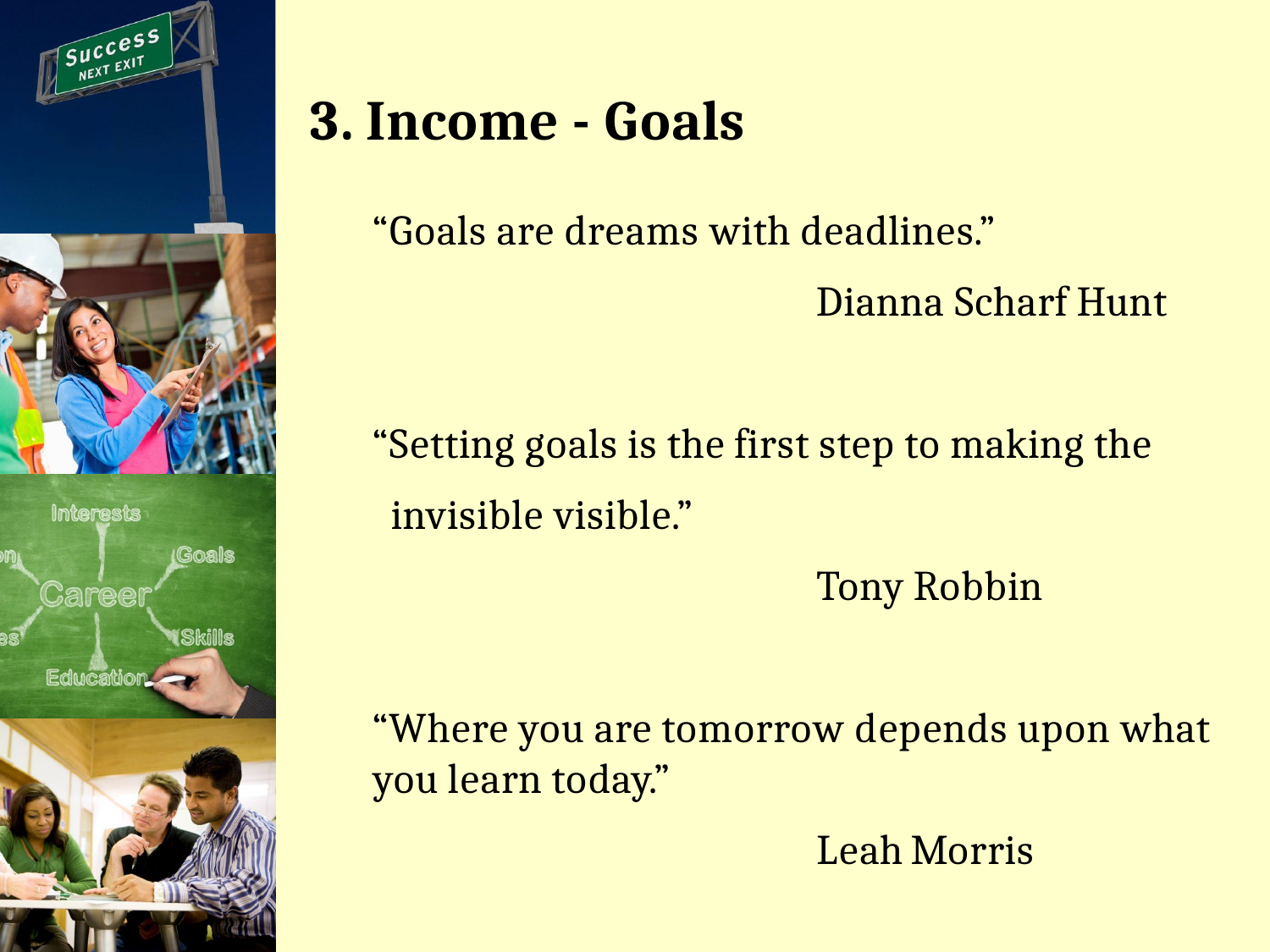

# 3. Income - Goals
“Goals are dreams with deadlines.”
				Dianna Scharf Hunt

“Setting goals is the first step to making the
  invisible visible.”
				Tony Robbin

“Where you are tomorrow depends upon what you learn today.”
				Leah Morris